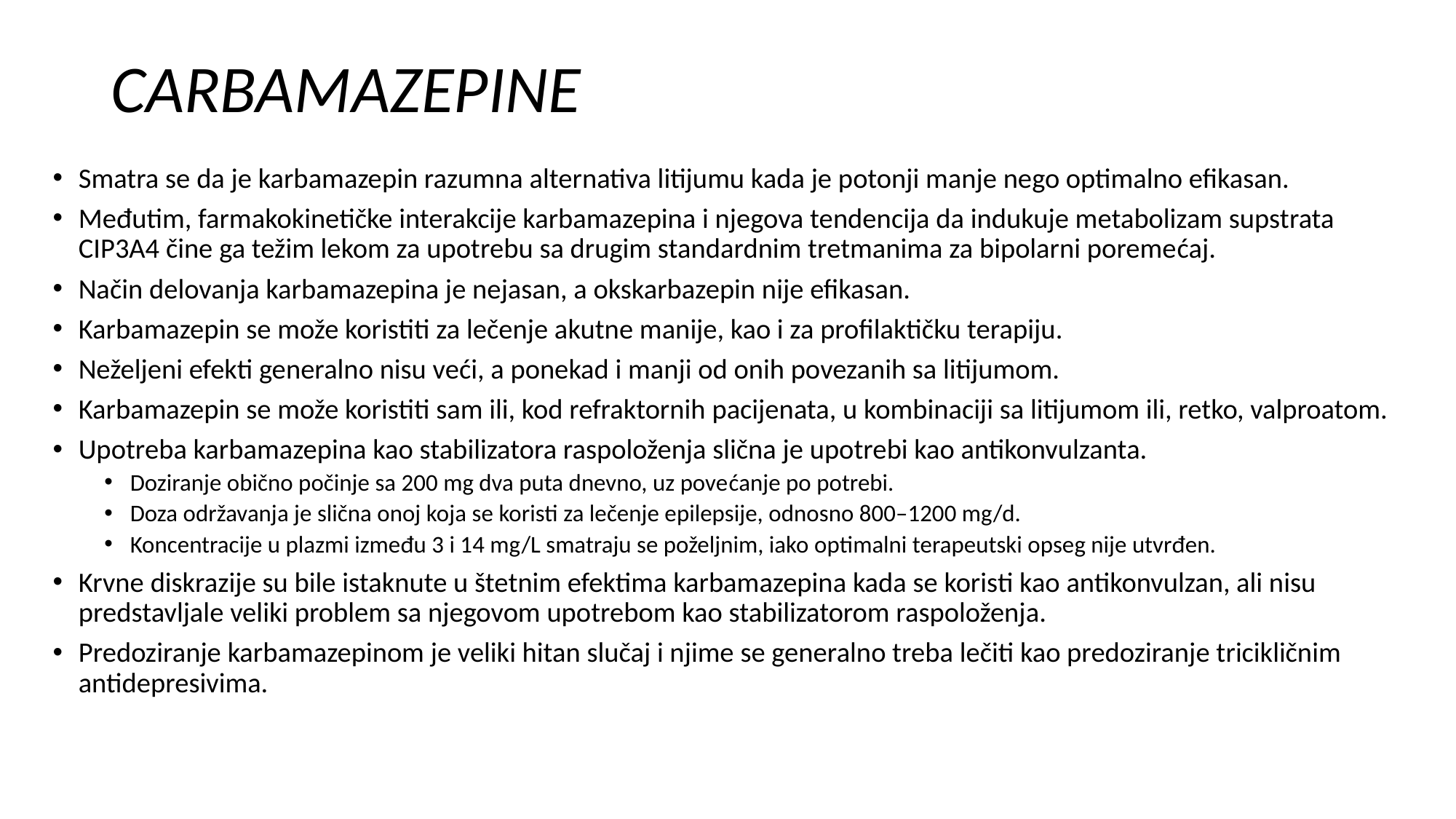

# CARBAMAZEPINE
Smatra se da je karbamazepin razumna alternativa litijumu kada je potonji manje nego optimalno efikasan.
Međutim, farmakokinetičke interakcije karbamazepina i njegova tendencija da indukuje metabolizam supstrata CIP3A4 čine ga težim lekom za upotrebu sa drugim standardnim tretmanima za bipolarni poremećaj.
Način delovanja karbamazepina je nejasan, a okskarbazepin nije efikasan.
Karbamazepin se može koristiti za lečenje akutne manije, kao i za profilaktičku terapiju.
Neželjeni efekti generalno nisu veći, a ponekad i manji od onih povezanih sa litijumom.
Karbamazepin se može koristiti sam ili, kod refraktornih pacijenata, u kombinaciji sa litijumom ili, retko, valproatom.
Upotreba karbamazepina kao stabilizatora raspoloženja slična je upotrebi kao antikonvulzanta.
Doziranje obično počinje sa 200 mg dva puta dnevno, uz povećanje po potrebi.
Doza održavanja je slična onoj koja se koristi za lečenje epilepsije, odnosno 800–1200 mg/d.
Koncentracije u plazmi između 3 i 14 mg/L smatraju se poželjnim, iako optimalni terapeutski opseg nije utvrđen.
Krvne diskrazije su bile istaknute u štetnim efektima karbamazepina kada se koristi kao antikonvulzan, ali nisu predstavljale veliki problem sa njegovom upotrebom kao stabilizatorom raspoloženja.
Predoziranje karbamazepinom je veliki hitan slučaj i njime se generalno treba lečiti kao predoziranje tricikličnim antidepresivima.